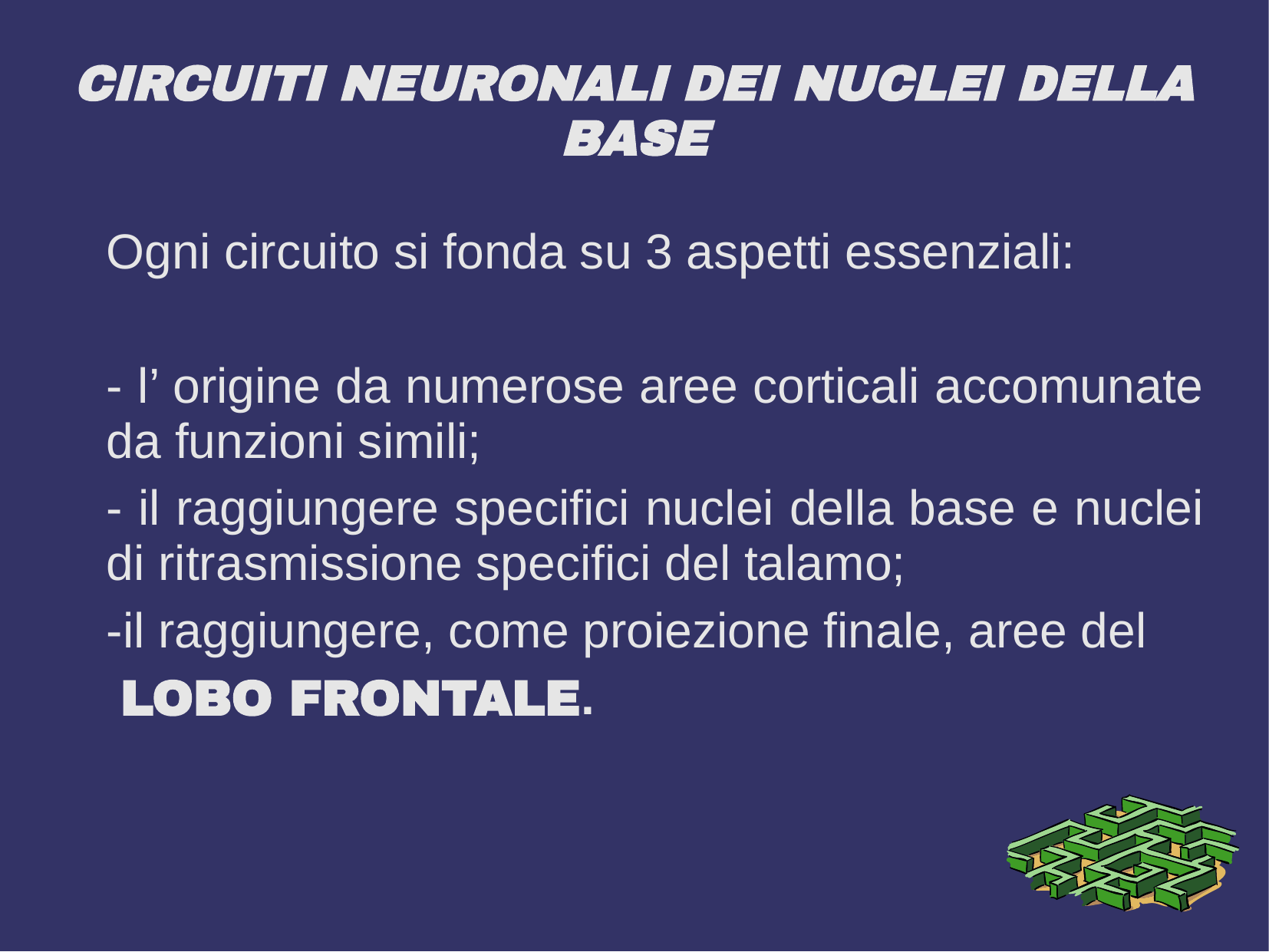

CIRCUITI NEURONALI DEI NUCLEI DELLA BASE
	Ogni circuito si fonda su 3 aspetti essenziali:

	- l’ origine da numerose aree corticali accomunate da funzioni simili;
	- il raggiungere specifici nuclei della base e nuclei di ritrasmissione specifici del talamo;
	-il raggiungere, come proiezione finale, aree del
	 LOBO FRONTALE.